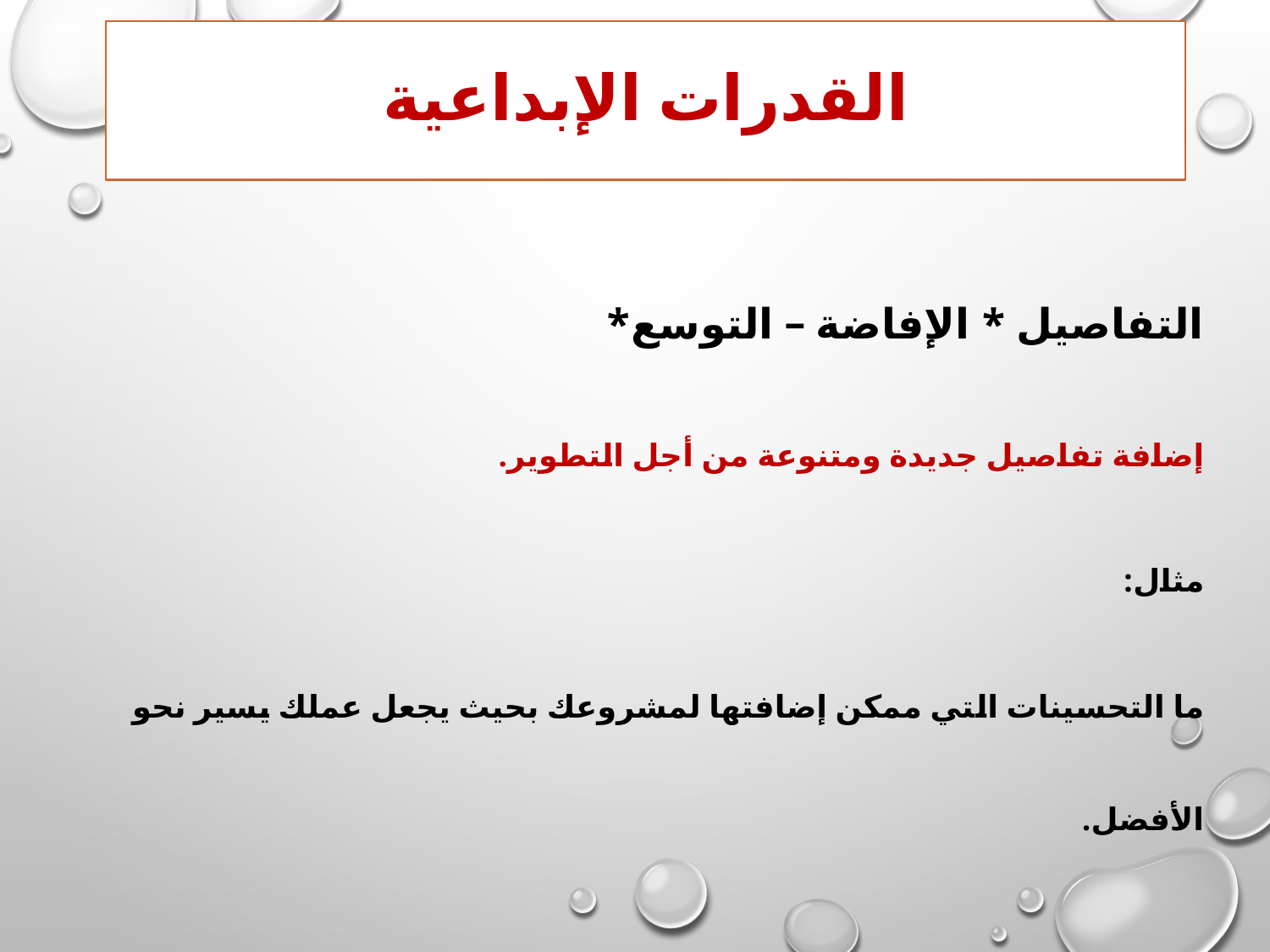

# القدرات الإبداعية
التفاصيل * الإفاضة – التوسع*
إضافة تفاصيل جديدة ومتنوعة من أجل التطوير.
مثال:
ما التحسينات التي ممكن إضافتها لمشروعك بحيث يجعل عملك يسير نحو الأفضل.